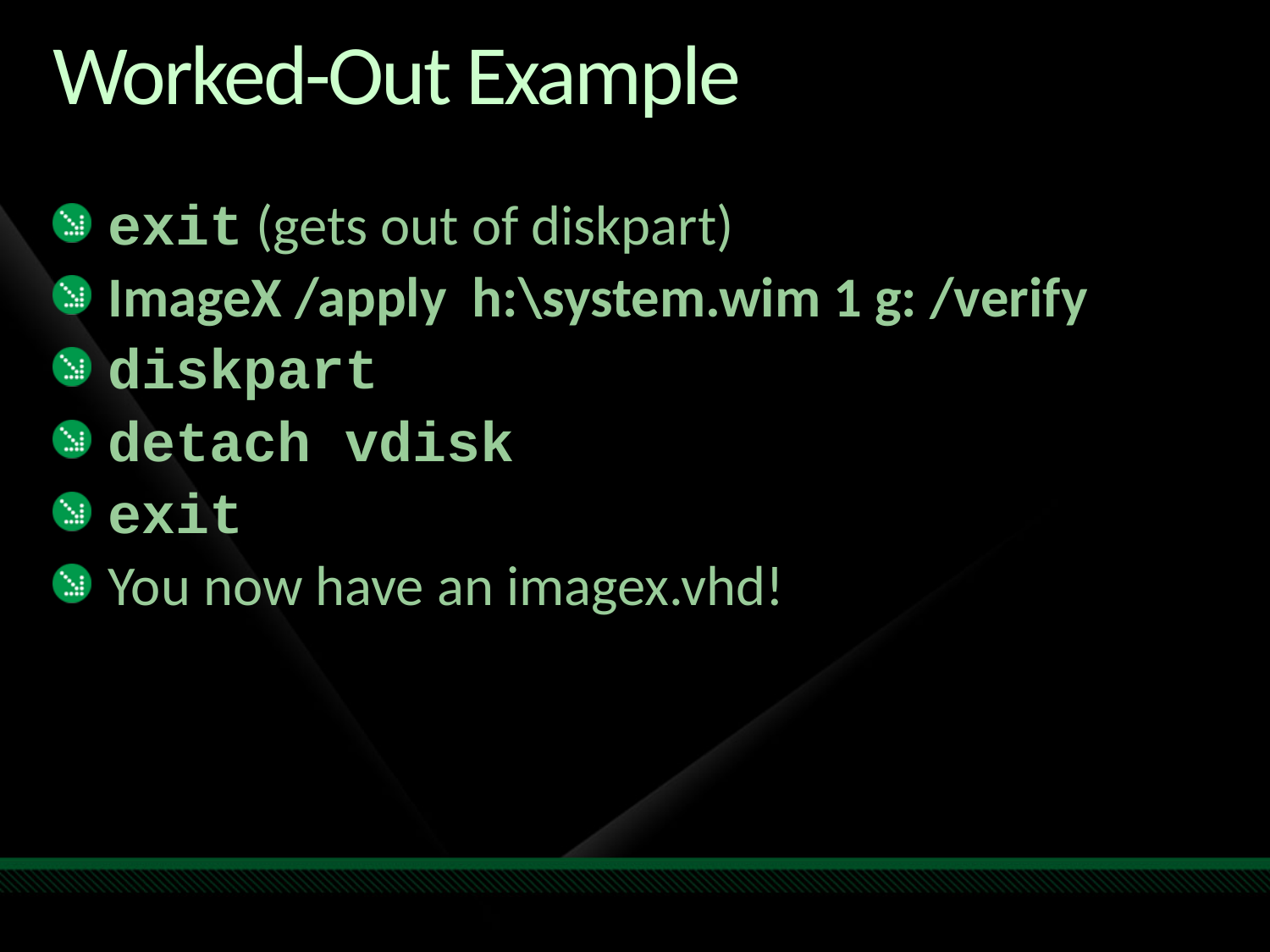

# Worked-Out Example
exit (gets out of diskpart)
ImageX /apply  h:\system.wim 1 g: /verify
diskpart
detach vdisk
exit
You now have an imagex.vhd!